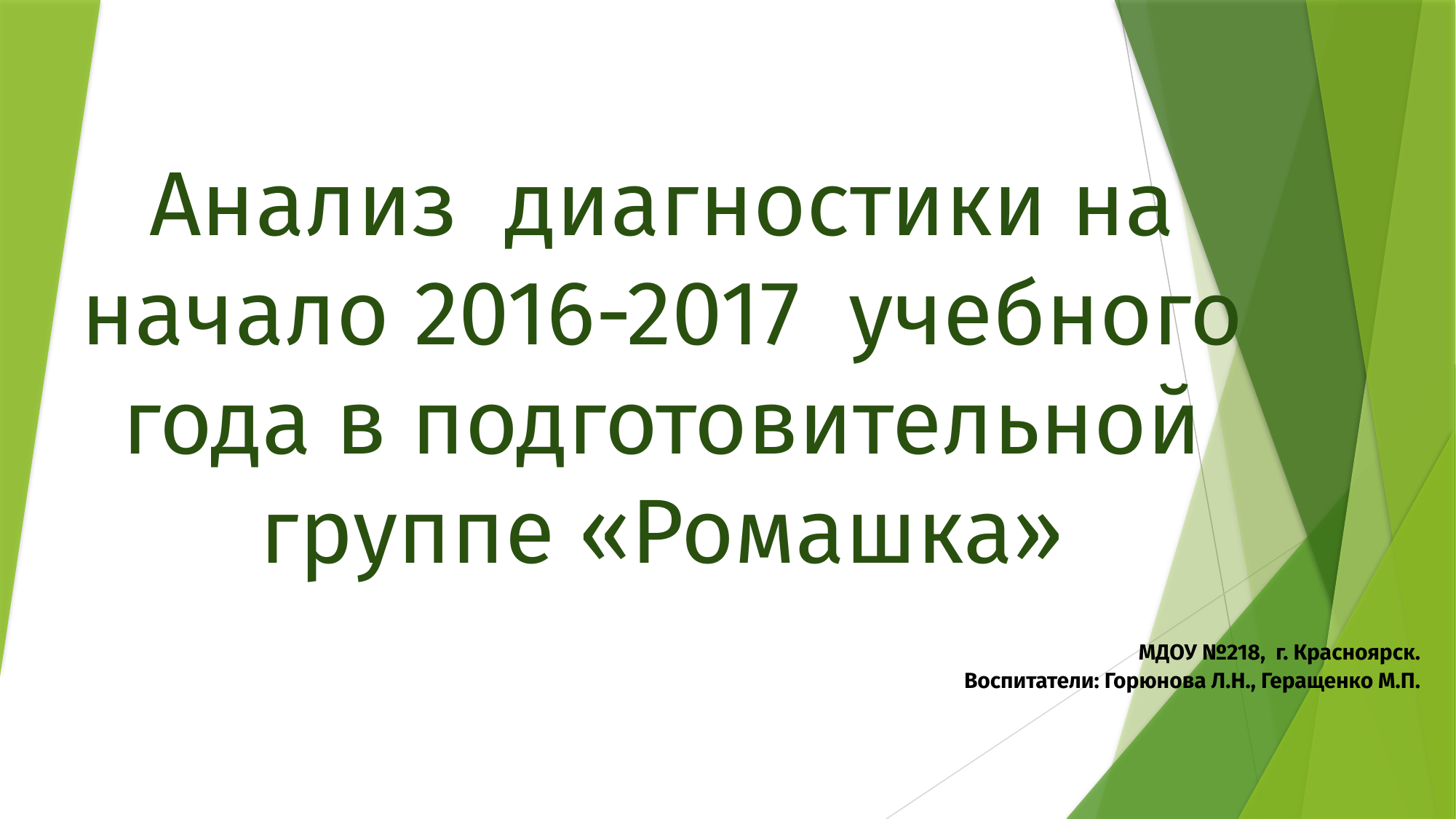

# Анализ  диагностики на начало 2016-2017  учебного года в подготовительной группе «Ромашка»
МДОУ №218,  г. Красноярск.
Воспитатели: Горюнова Л.Н., Геращенко М.П.